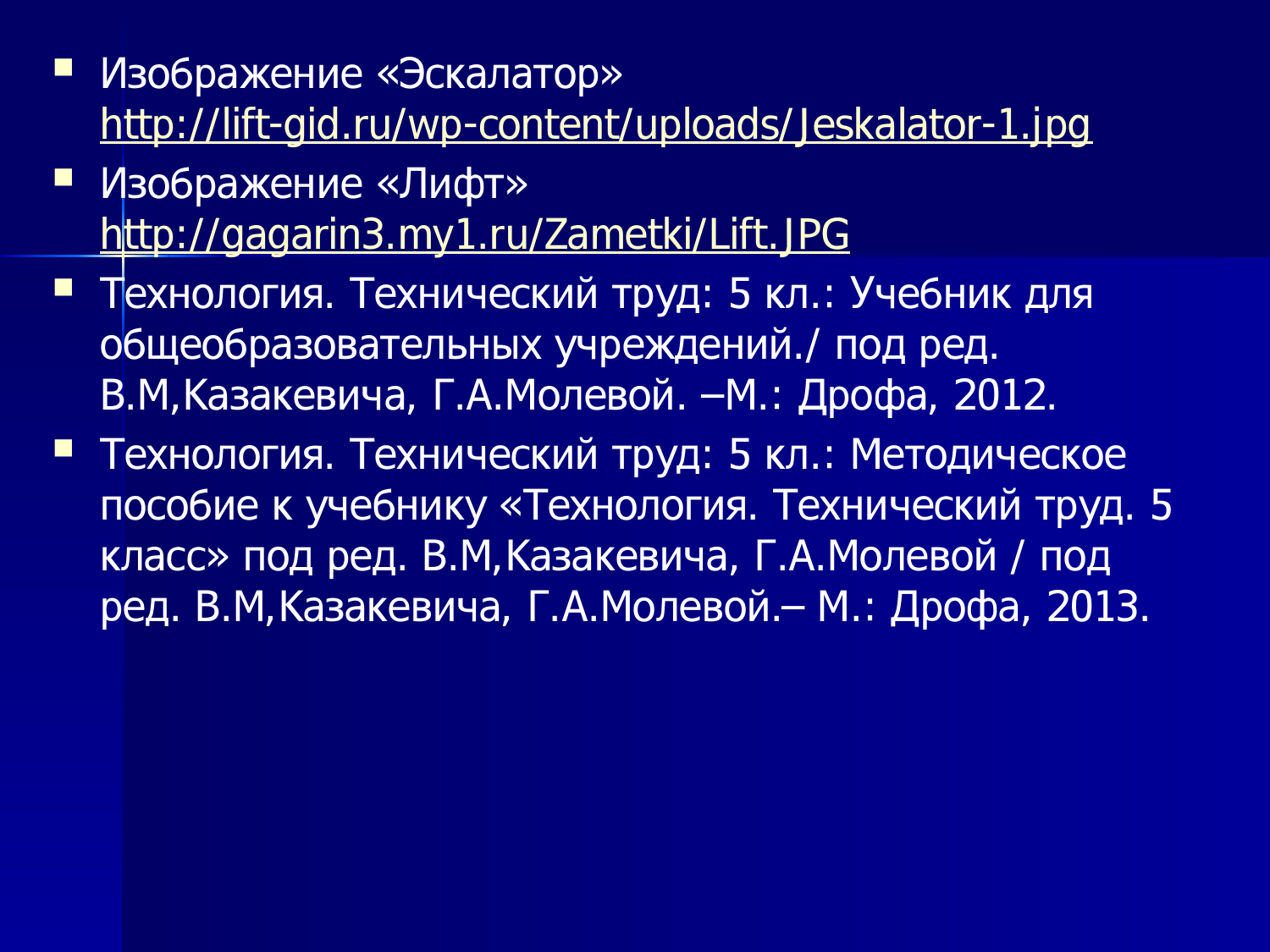

Изображение «Эскалатор» http://lift-gid.ru/wp-content/uploads/Jeskalator-1.jpg
Изображение «Лифт» http://gagarin3.my1.ru/Zametki/Lift.JPG
Технология. Технический труд: 5 кл.: Учебник для общеобразовательных учреждений./ под ред. В.М,Казакевича, Г.А.Молевой. –М.: Дрофа, 2012.
Технология. Технический труд: 5 кл.: Методическое пособие к учебнику «Технология. Технический труд. 5 класс» под ред. В.М,Казакевича, Г.А.Молевой / под ред. В.М,Казакевича, Г.А.Молевой.– М.: Дрофа, 2013.